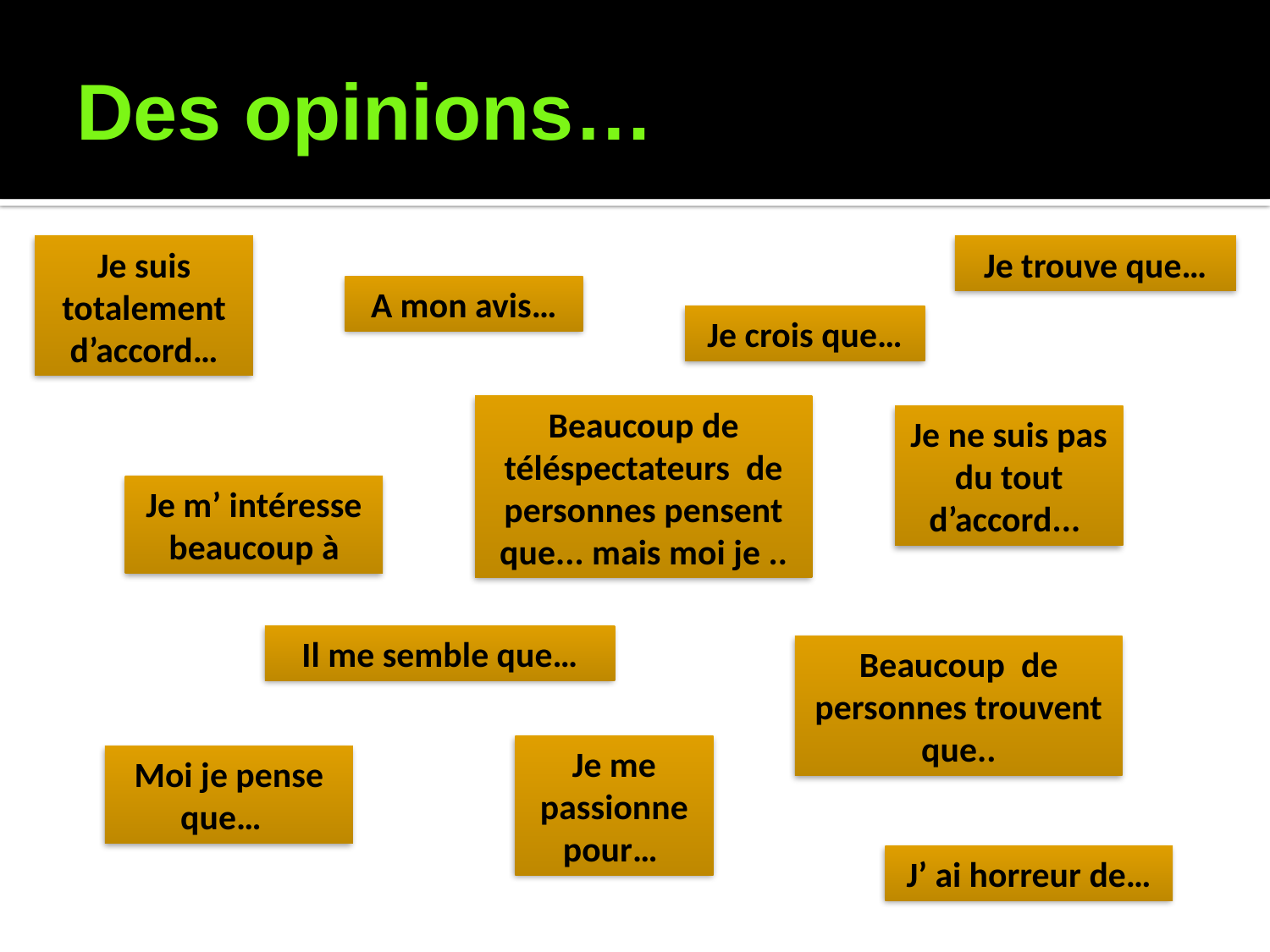

# Des opinions…
Je suis totalement d’accord…
Je trouve que…

A mon avis…
Je crois que…
Beaucoup de téléspectateurs  de personnes pensent que... mais moi je ..
Je ne suis pas du tout d’accord...
Je m’ intéresse beaucoup à
Il me semble que…
Beaucoup  de personnes trouvent que..
Je me passionne pour…
Moi je pense que…
J’ ai horreur de…